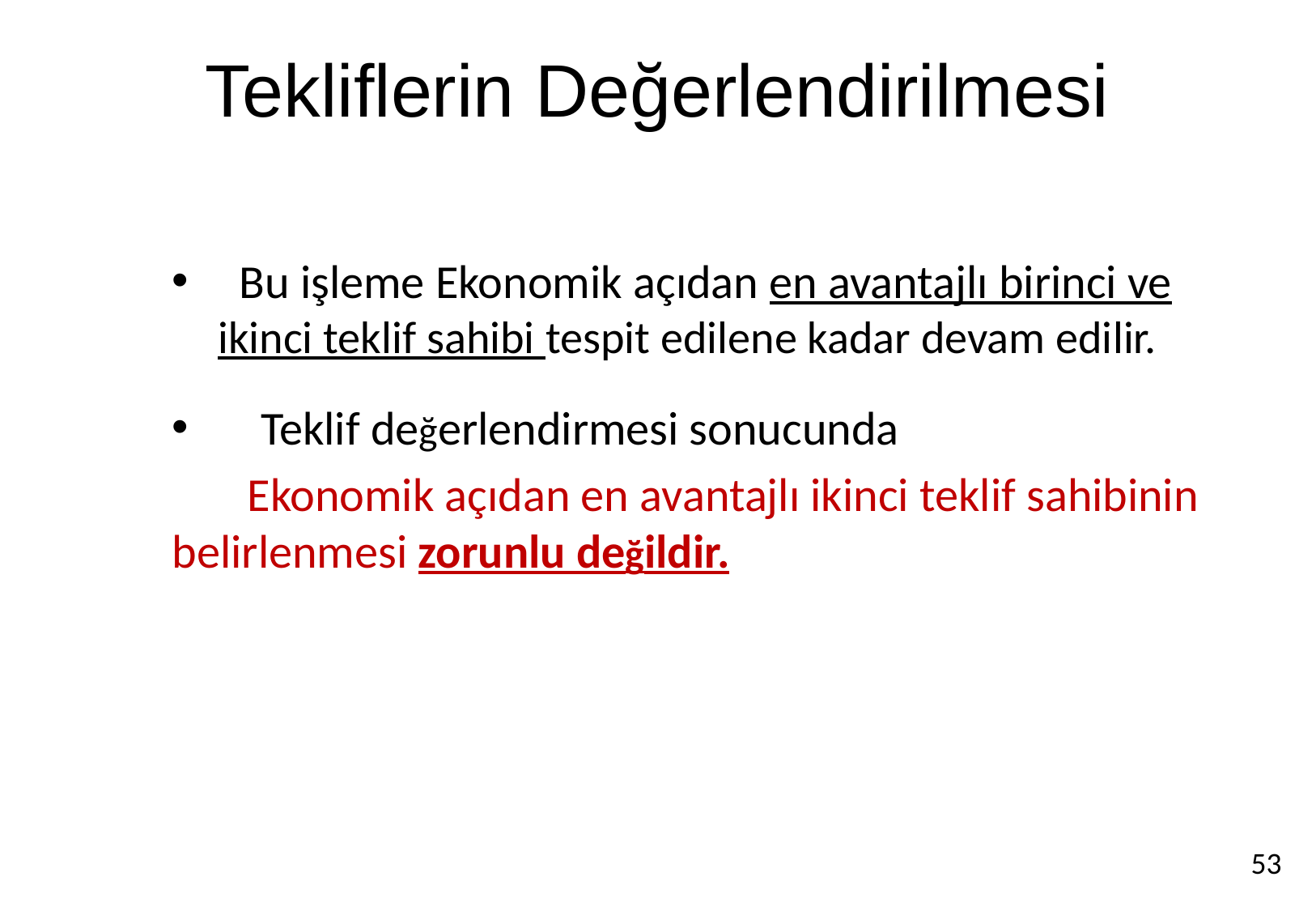

# Tekliflerin Değerlendirilmesi
  Bu işleme Ekonomik açıdan en avantajlı birinci ve ikinci teklif sahibi tespit edilene kadar devam edilir.

    Teklif değerlendirmesi sonucunda
       Ekonomik açıdan en avantajlı ikinci teklif sahibinin belirlenmesi zorunlu değildir.
53